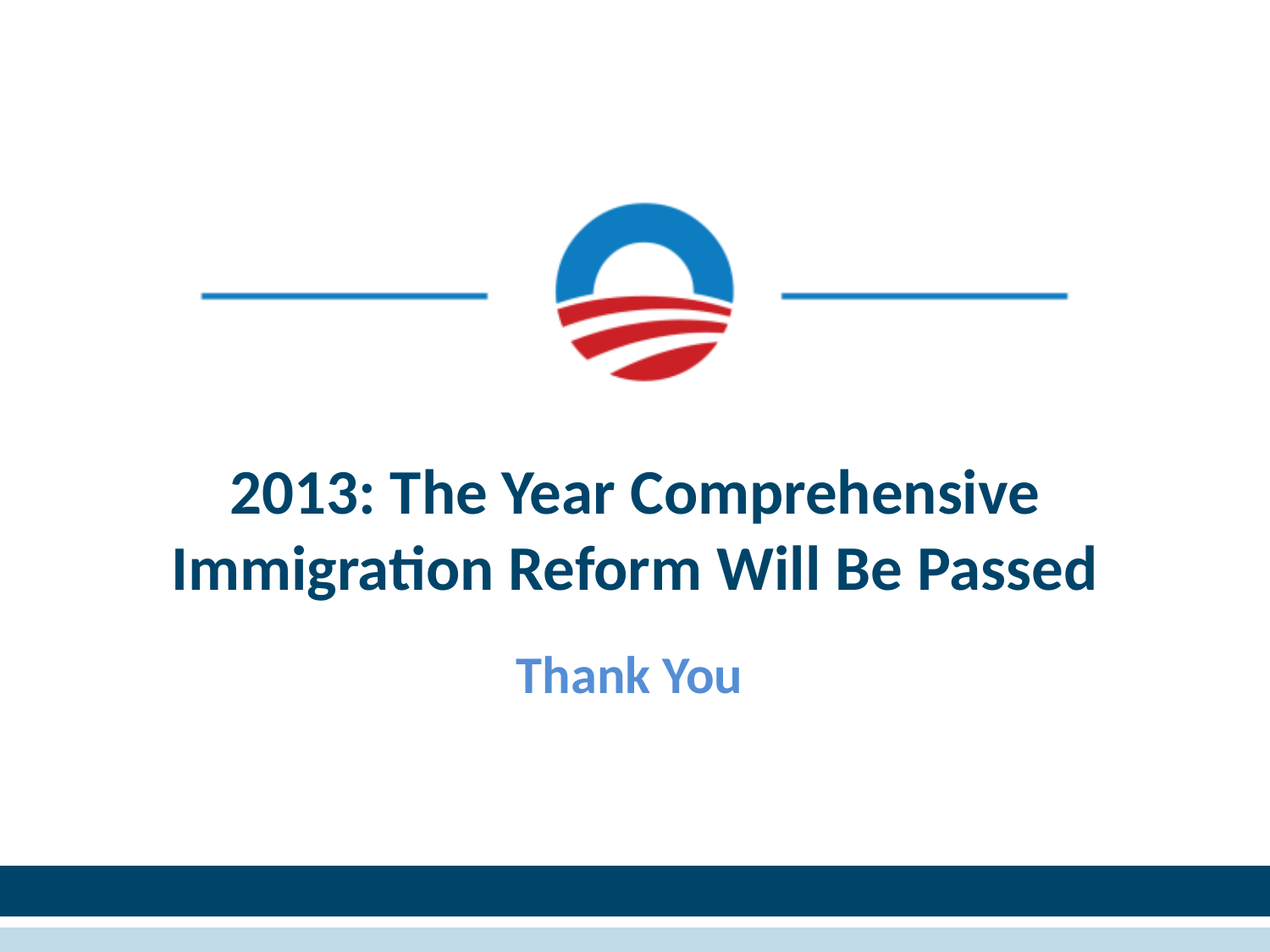

# 2013: The Year Comprehensive Immigration Reform Will Be Passed
Thank You